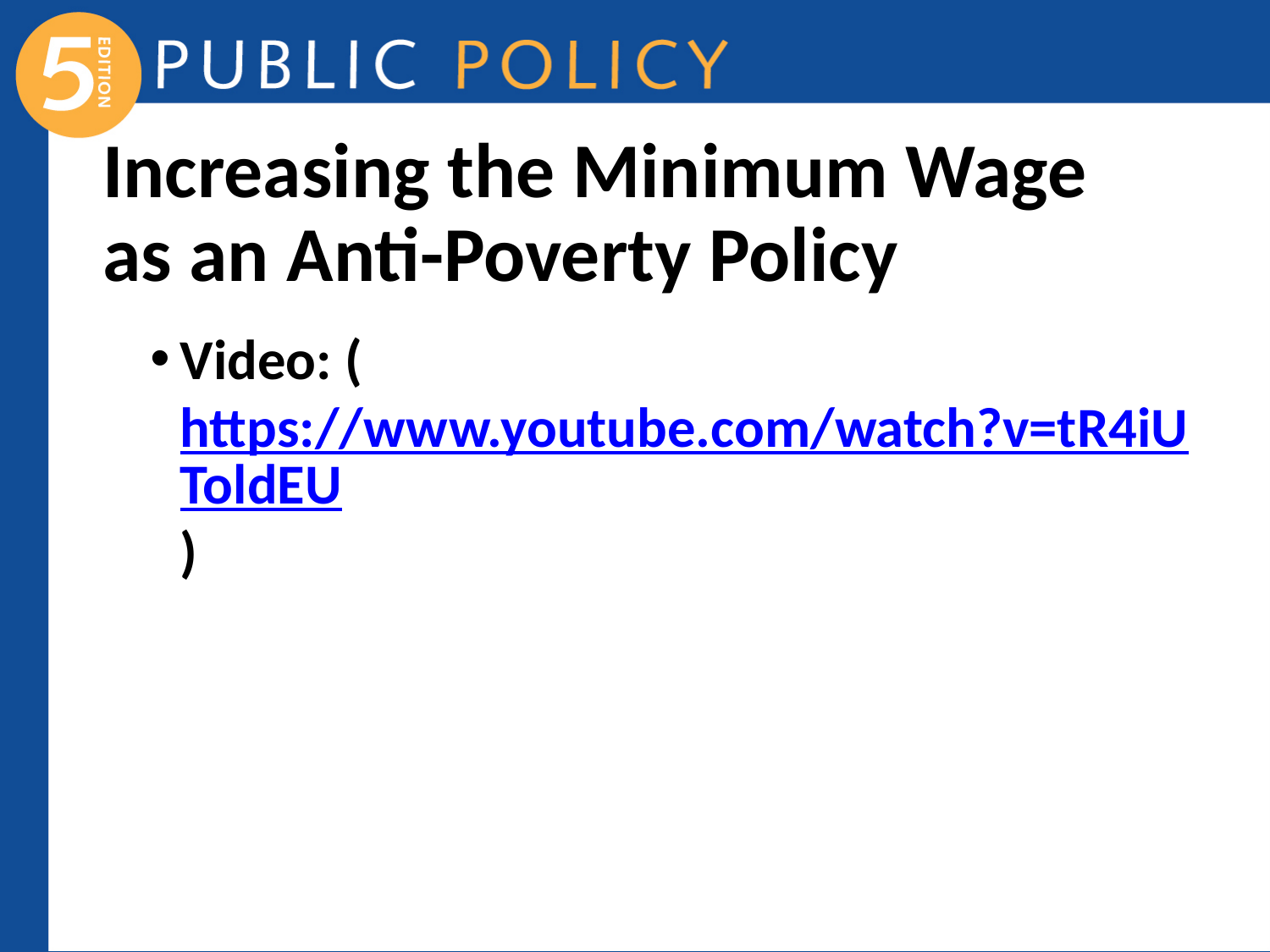

# Increasing the Minimum Wage as an Anti-Poverty Policy
Video: (https://www.youtube.com/watch?v=tR4iUToldEU)